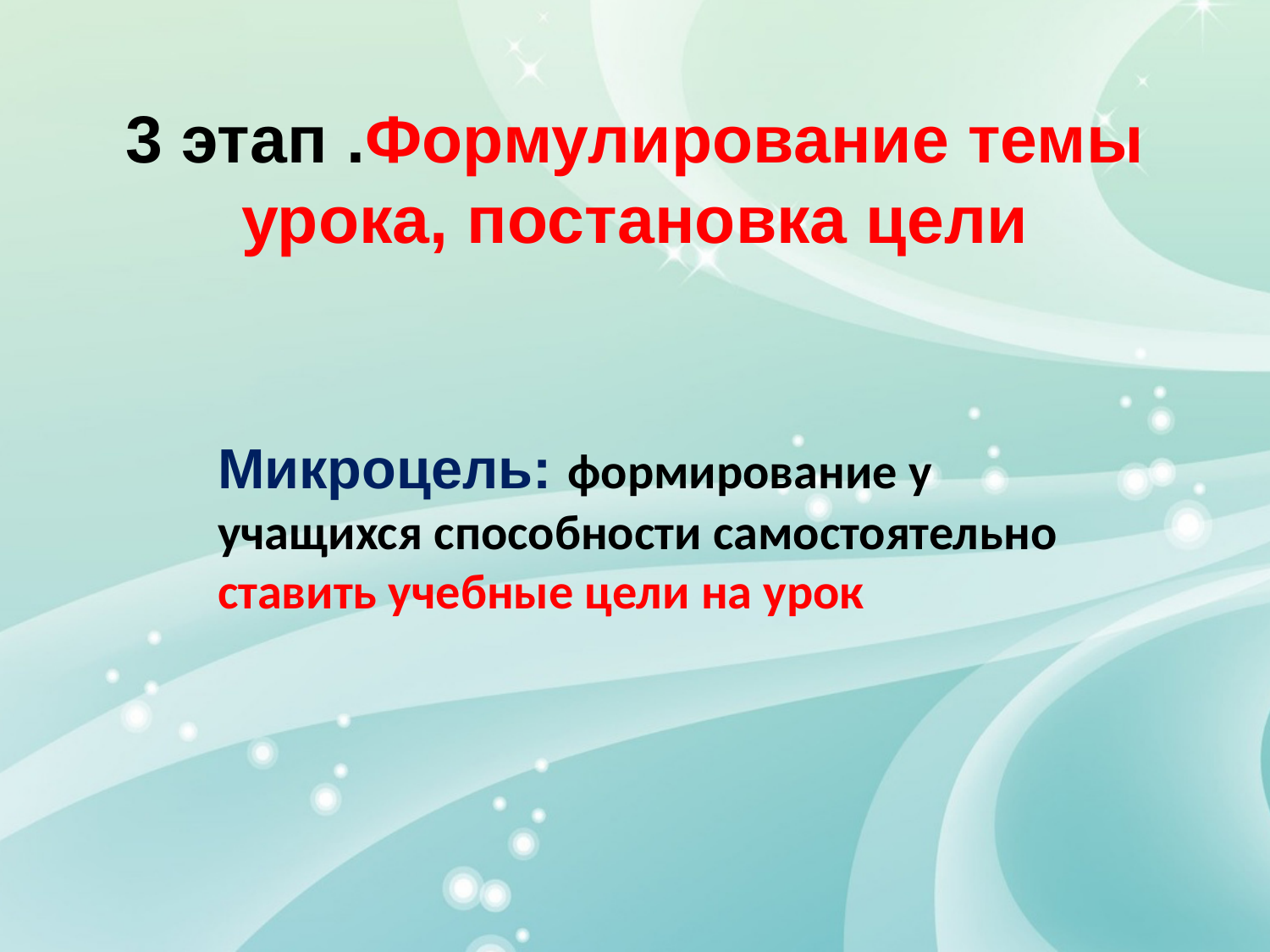

# 3 этап .Формулирование темы урока, постановка цели
Микроцель: формирование у учащихся способности самостоятельно ставить учебные цели на урок